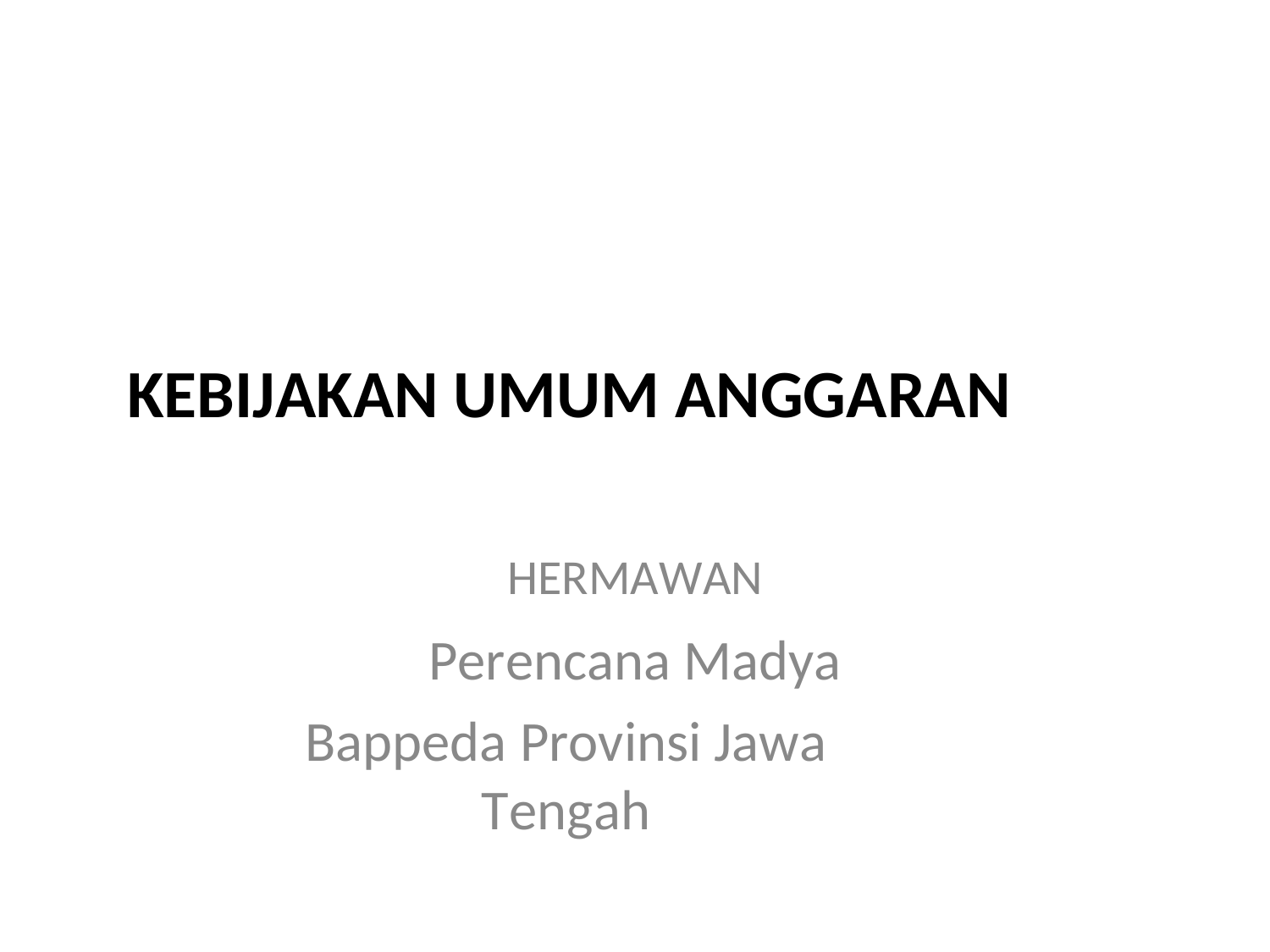

KEBIJAKAN UMUM ANGGARAN
HERMAWAN
Perencana Madya
Bappeda Provinsi Jawa Tengah